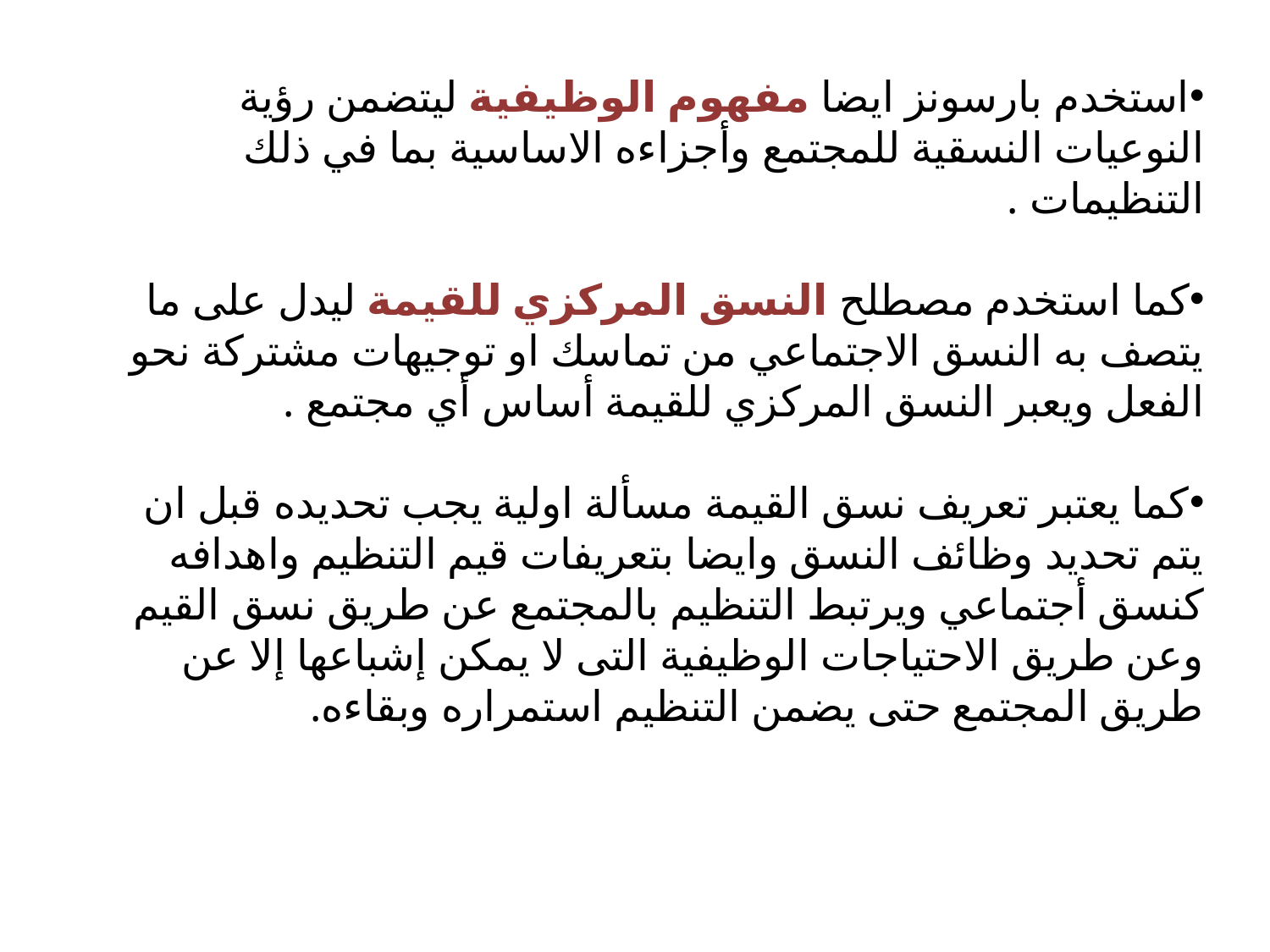

استخدم بارسونز ايضا مفهوم الوظيفية ليتضمن رؤية النوعيات النسقية للمجتمع وأجزاءه الاساسية بما في ذلك التنظيمات .

كما استخدم مصطلح النسق المركزي للقيمة ليدل على ما يتصف به النسق الاجتماعي من تماسك او توجيهات مشتركة نحو الفعل ويعبر النسق المركزي للقيمة أساس أي مجتمع .

كما يعتبر تعريف نسق القيمة مسألة اولية يجب تحديده قبل ان يتم تحديد وظائف النسق وايضا بتعريفات قيم التنظيم واهدافه كنسق أجتماعي ويرتبط التنظيم بالمجتمع عن طريق نسق القيم وعن طريق الاحتياجات الوظيفية التى لا يمكن إشباعها إلا عن طريق المجتمع حتى يضمن التنظيم استمراره وبقاءه.